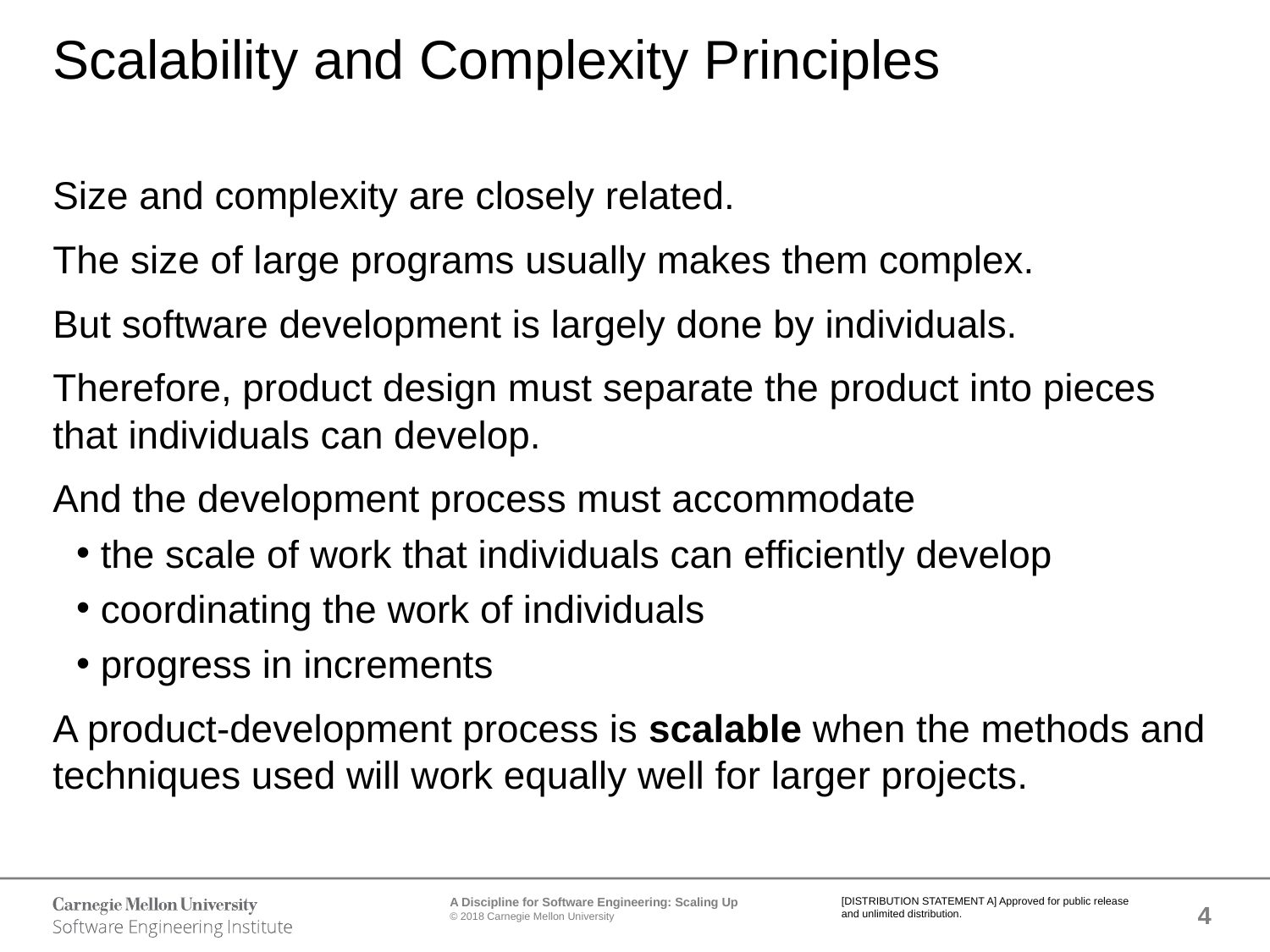

# Scalability and Complexity Principles
Size and complexity are closely related.
The size of large programs usually makes them complex.
But software development is largely done by individuals.
Therefore, product design must separate the product into pieces that individuals can develop.
And the development process must accommodate
the scale of work that individuals can efficiently develop
coordinating the work of individuals
progress in increments
A product-development process is scalable when the methods and techniques used will work equally well for larger projects.